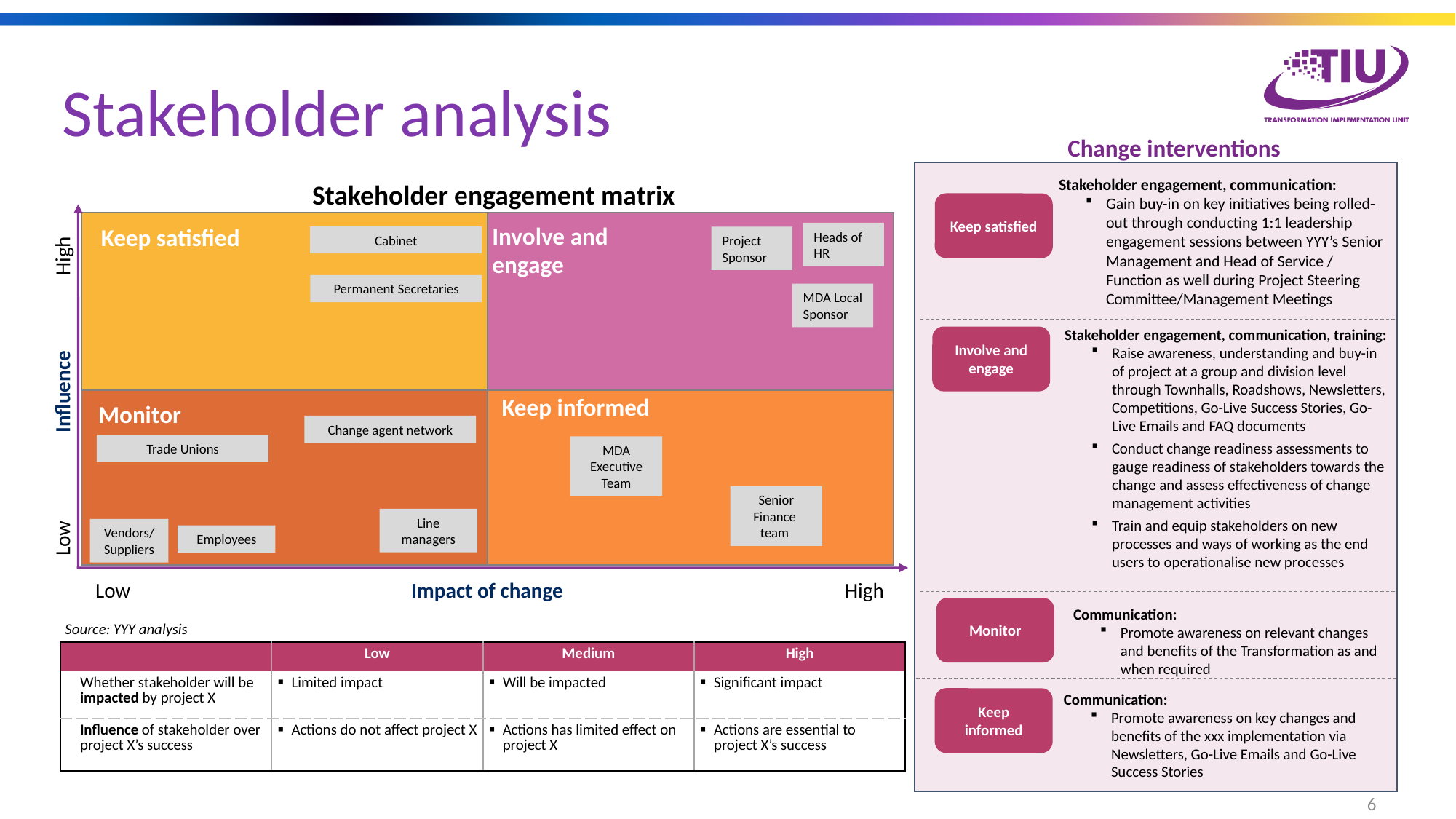

Stakeholder analysis
Change interventions

Stakeholder engagement, communication:
Gain buy-in on key initiatives being rolled-out through conducting 1:1 leadership engagement sessions between YYY’s Senior Management and Head of Service / Function as well during Project Steering Committee/Management Meetings
Stakeholder engagement matrix
Keep satisfied

|  |  |
| --- | --- |
|  |  |
Involve and engage
Keep satisfied
Heads of HR
High
Cabinet
Project Sponsor
Permanent Secretaries
MDA Local Sponsor
Stakeholder engagement, communication, training:
Raise awareness, understanding and buy-in of project at a group and division level through Townhalls, Roadshows, Newsletters, Competitions, Go-Live Success Stories, Go-Live Emails and FAQ documents
Conduct change readiness assessments to gauge readiness of stakeholders towards the change and assess effectiveness of change management activities
Train and equip stakeholders on new processes and ways of working as the end users to operationalise new processes
Involve and engage
Influence
Keep informed
Monitor
Change agent network
Trade Unions
MDA Executive Team
Senior Finance  team
Low
Line managers
Vendors/ Suppliers
Employees

Low
Impact of change
High
Monitor
Communication:
Promote awareness on relevant changes and benefits of the Transformation as and when required
Source: YYY analysis
|  | Low | Medium | High |
| --- | --- | --- | --- |
| Whether stakeholder will be impacted by project X | Limited impact | Will be impacted | Significant impact |
| Influence of stakeholder over project X’s success | Actions do not affect project X | Actions has limited effect on project X | Actions are essential to project X’s success |
Communication:
Promote awareness on key changes and benefits of the xxx implementation via Newsletters, Go-Live Emails and Go-Live Success Stories
Keep informed
6